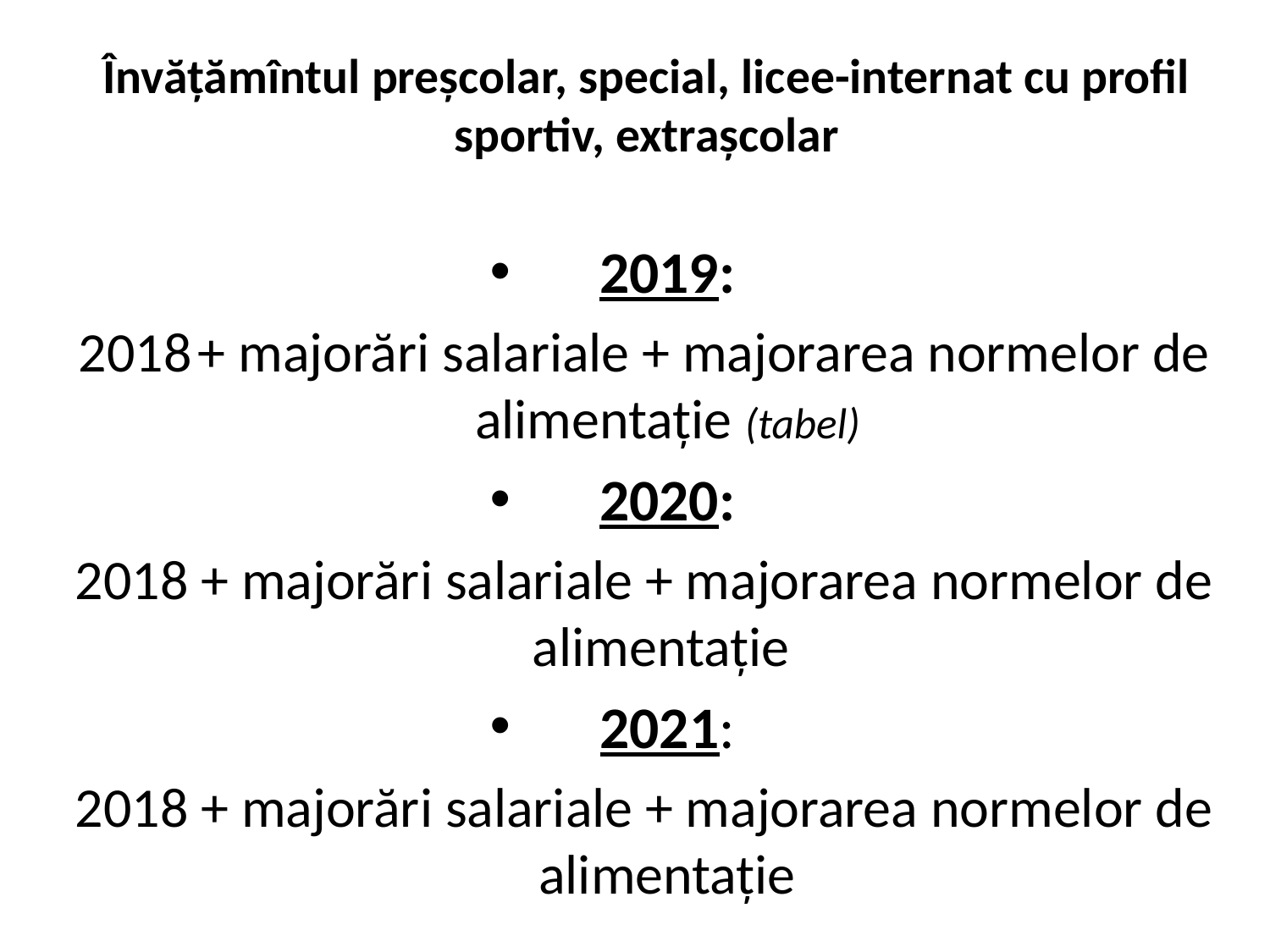

# Învățămîntul preșcolar, special, licee-internat cu profil sportiv, extrașcolar
2019:
2018 + majorări salariale + majorarea normelor de alimentație (tabel)
2020:
2018 + majorări salariale + majorarea normelor de alimentație
2021:
2018 + majorări salariale + majorarea normelor de alimentație